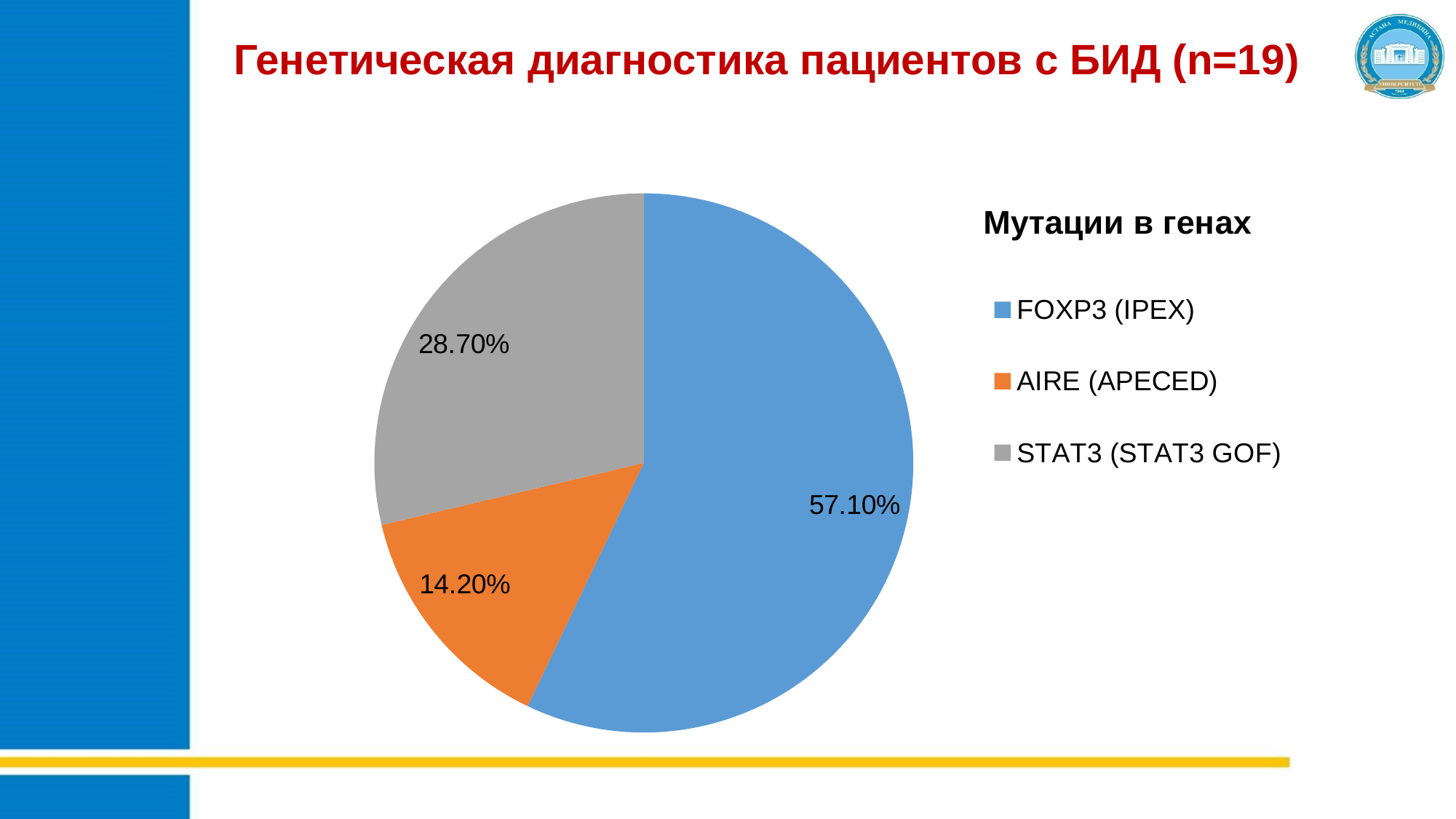

Генетическая диагностика пациентов с БИД (n=19)

### Chart:

| Category | Мутации в генах |
|---|---|
| FOXP3 (IPEX) | 0.571 |
| AIRE (APECED)  | 0.142 |
| STAT3 (STAT3 GOF) | 0.287 |